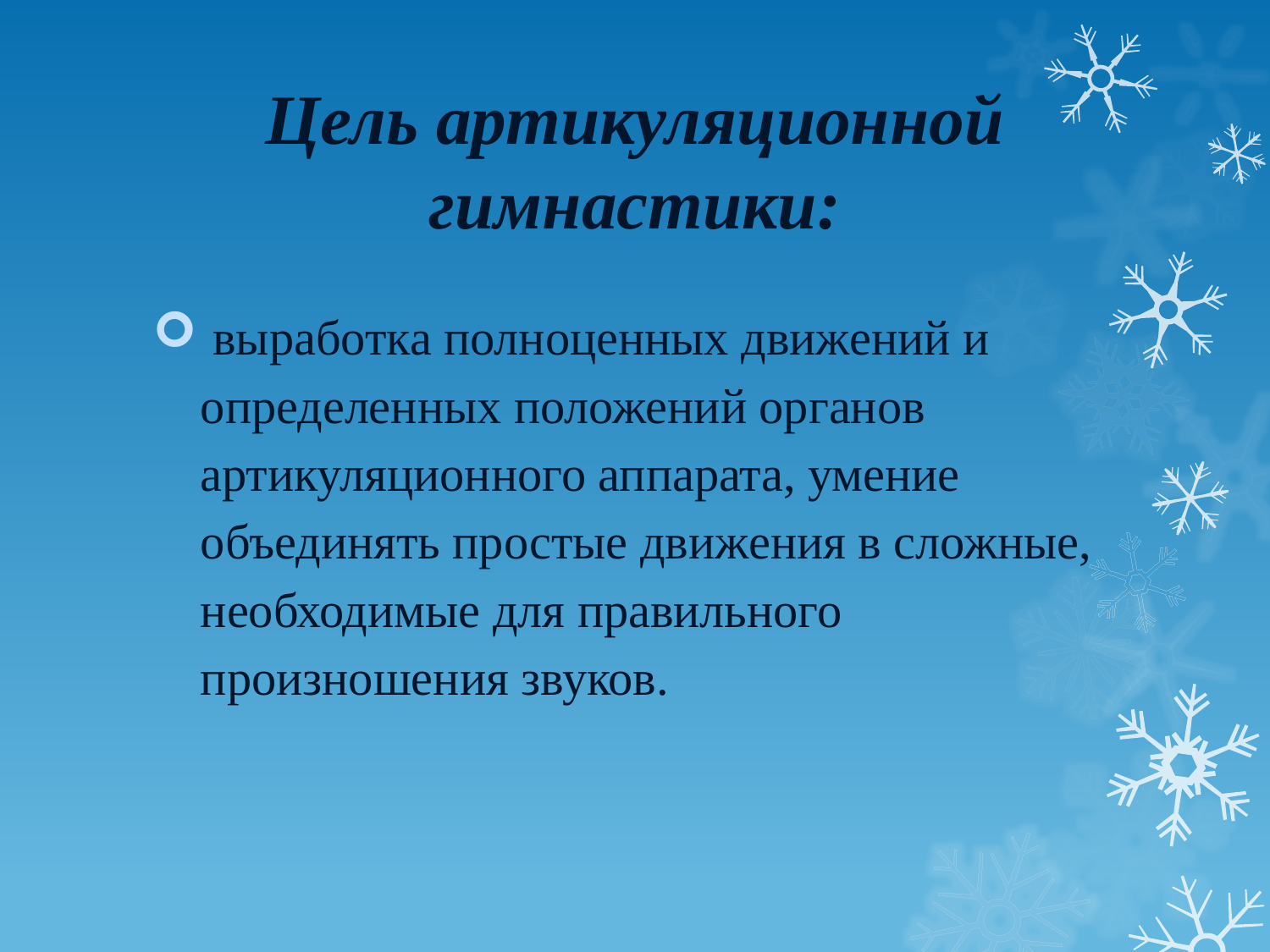

# Цель артикуляционной гимнастики:
 выработка полноценных движений и определенных положений органов артикуляционного аппарата, умение объединять простые движения в сложные, необходимые для правильного произношения звуков.